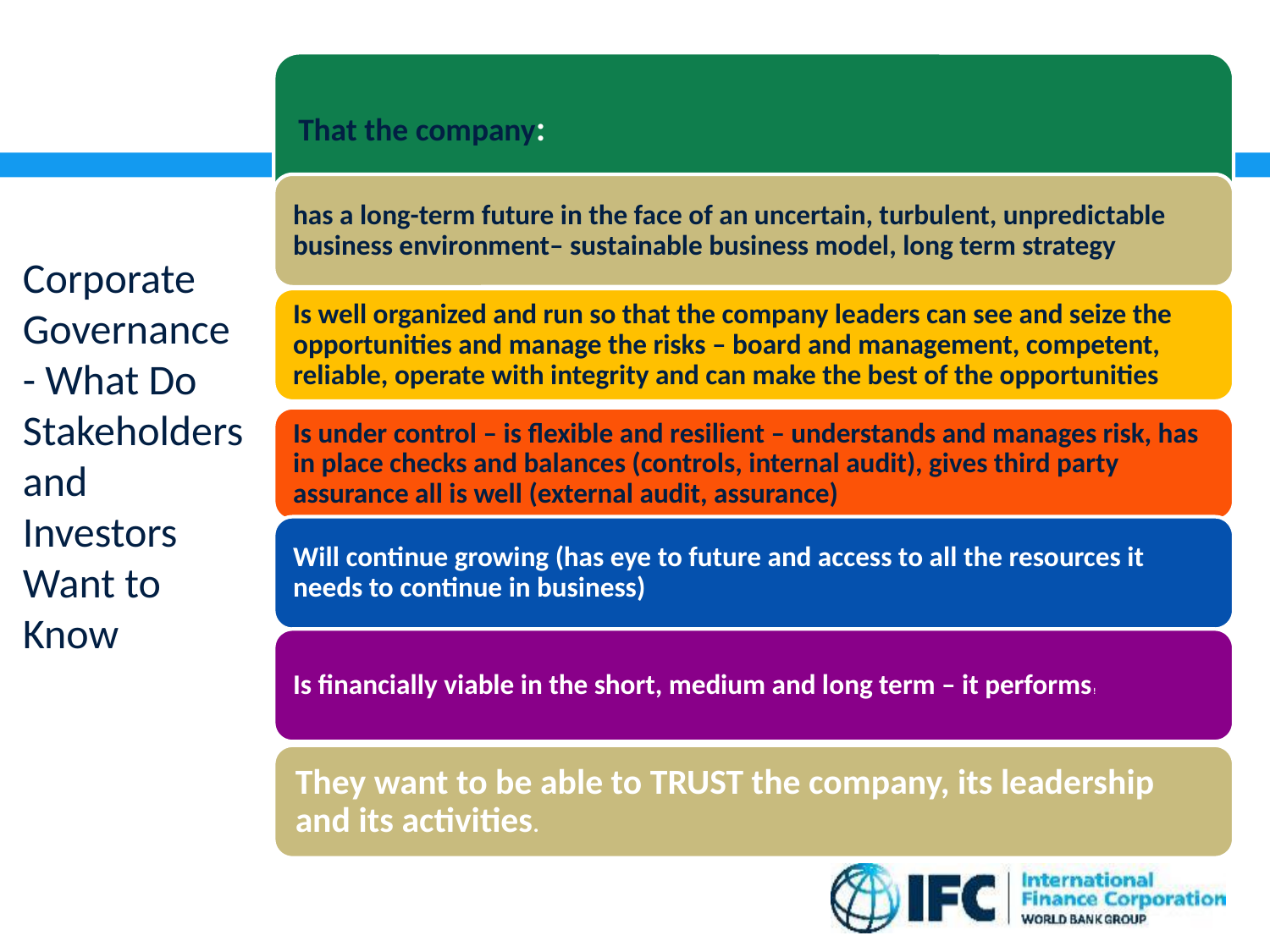

That the company:
has a long-term future in the face of an uncertain, turbulent, unpredictable business environment– sustainable business model, long term strategy
Is well organized and run so that the company leaders can see and seize the opportunities and manage the risks – board and management, competent, reliable, operate with integrity and can make the best of the opportunities
Is under control – is flexible and resilient – understands and manages risk, has in place checks and balances (controls, internal audit), gives third party assurance all is well (external audit, assurance)
Will continue growing (has eye to future and access to all the resources it needs to continue in business)
Is financially viable in the short, medium and long term – it performs!
They want to be able to TRUST the company, its leadership and its activities.
# Corporate Governance - What Do Stakeholders and Investors Want to Know